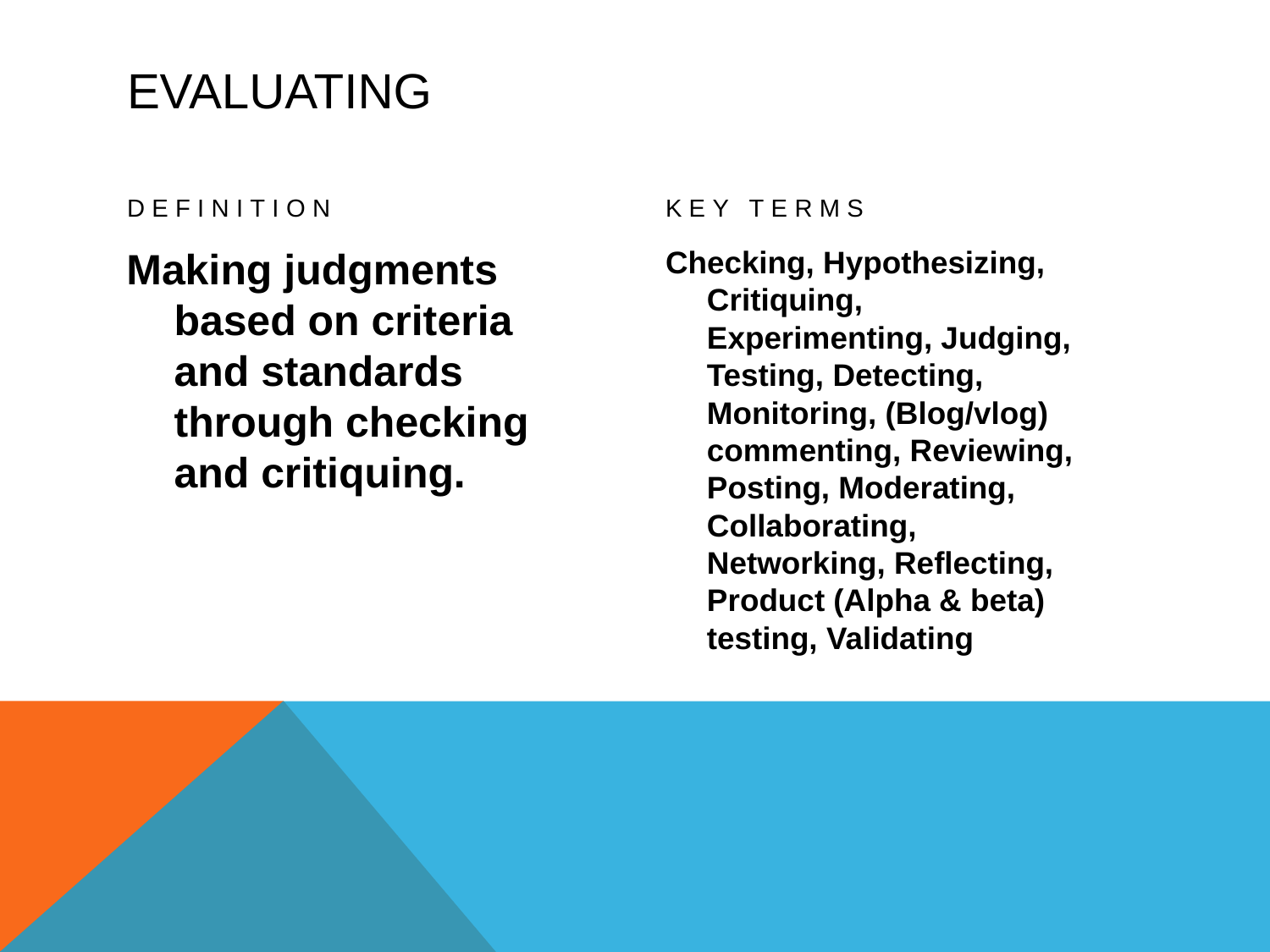

# Evaluating
definition
Key terms
Making judgments based on criteria and standards through checking and critiquing.

Checking, Hypothesizing, Critiquing, Experimenting, Judging, Testing, Detecting, Monitoring, (Blog/vlog) commenting, Reviewing, Posting, Moderating, Collaborating, Networking, Reflecting, Product (Alpha & beta) testing, Validating